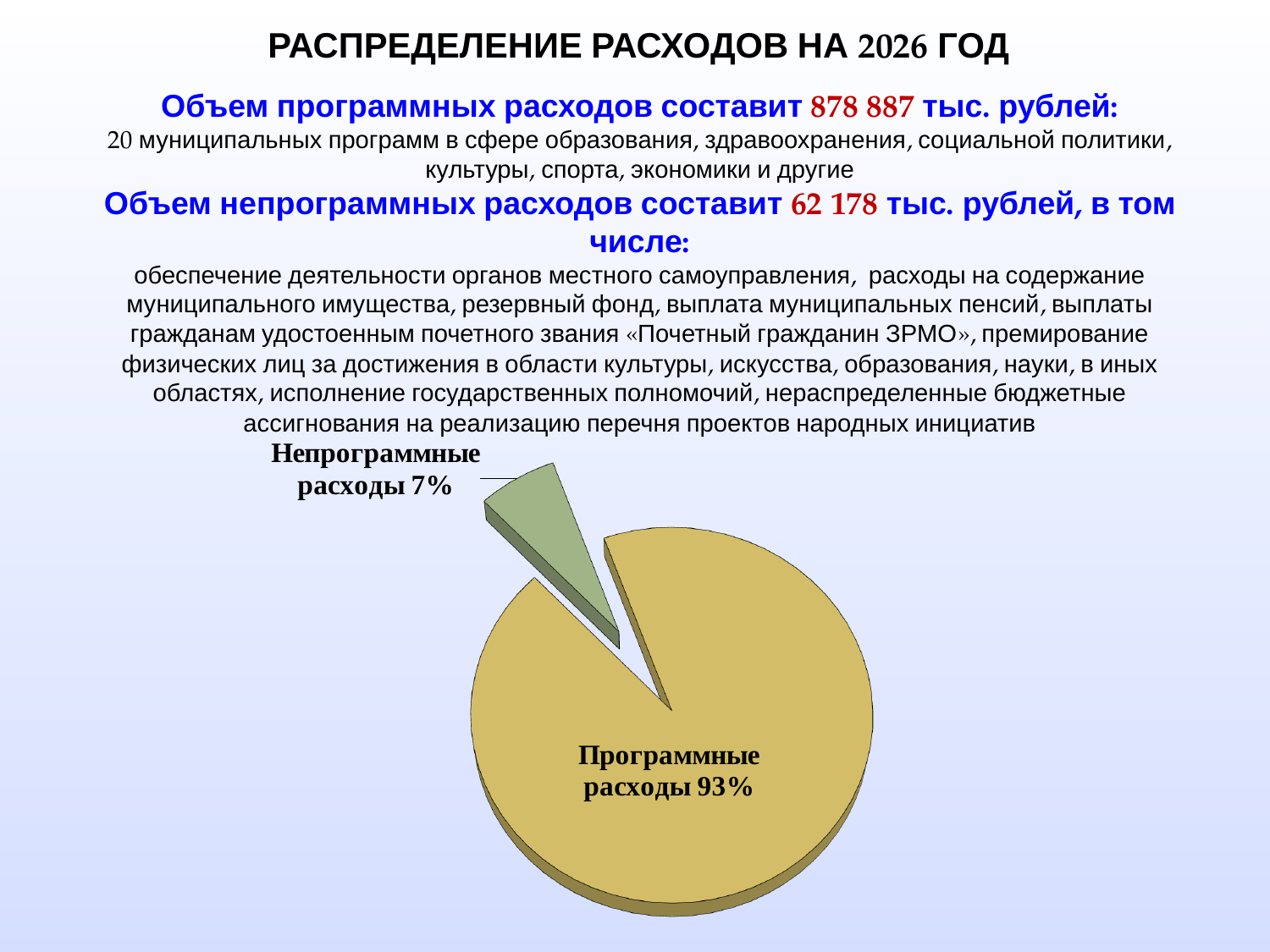

РАСПРЕДЕЛЕНИЕ РАСХОДОВ НА 2026 ГОД
Объем программных расходов составит 878 887 тыс. рублей:
20 муниципальных программ в сфере образования, здравоохранения, социальной политики, культуры, спорта, экономики и другие
Объем непрограммных расходов составит 62 178 тыс. рублей, в том числе:
обеспечение деятельности органов местного самоуправления,  расходы на содержание муниципального имущества, резервный фонд, выплата муниципальных пенсий, выплаты гражданам удостоенным почетного звания «Почетный гражданин ЗРМО», премирование физических лиц за достижения в области культуры, искусства, образования, науки, в иных областях, исполнение государственных полномочий, нераспределенные бюджетные ассигнования на реализацию перечня проектов народных инициатив

[unsupported chart]